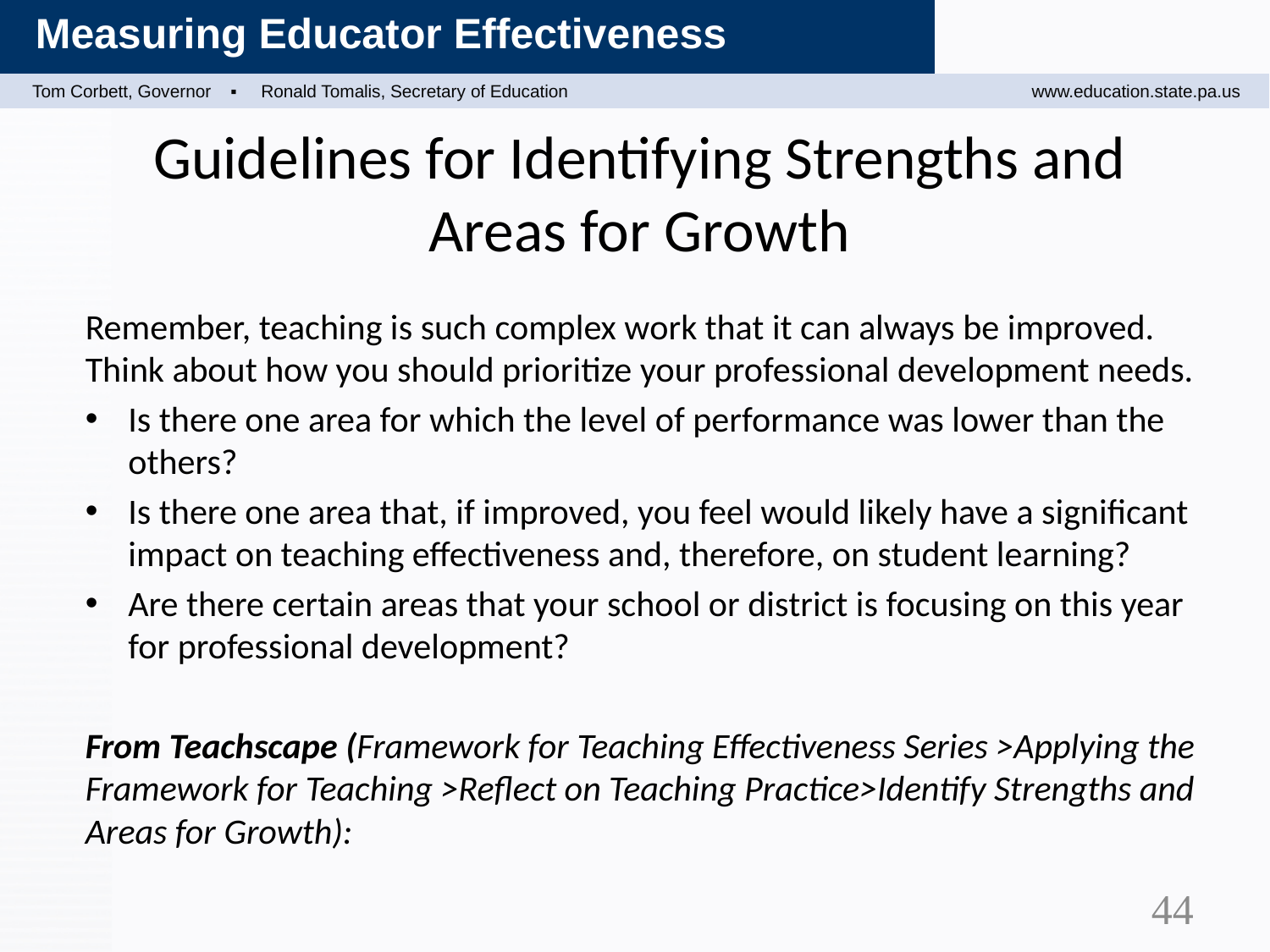

# Guidelines for Identifying Strengths and Areas for Growth
Remember, teaching is such complex work that it can always be improved.  Think about how you should prioritize your professional development needs.
Is there one area for which the level of performance was lower than the others?
Is there one area that, if improved, you feel would likely have a significant impact on teaching effectiveness and, therefore, on student learning?
Are there certain areas that your school or district is focusing on this year for professional development?

From Teachscape (Framework for Teaching Effectiveness Series >Applying the Framework for Teaching >Reflect on Teaching Practice>Identify Strengths and Areas for Growth):

44